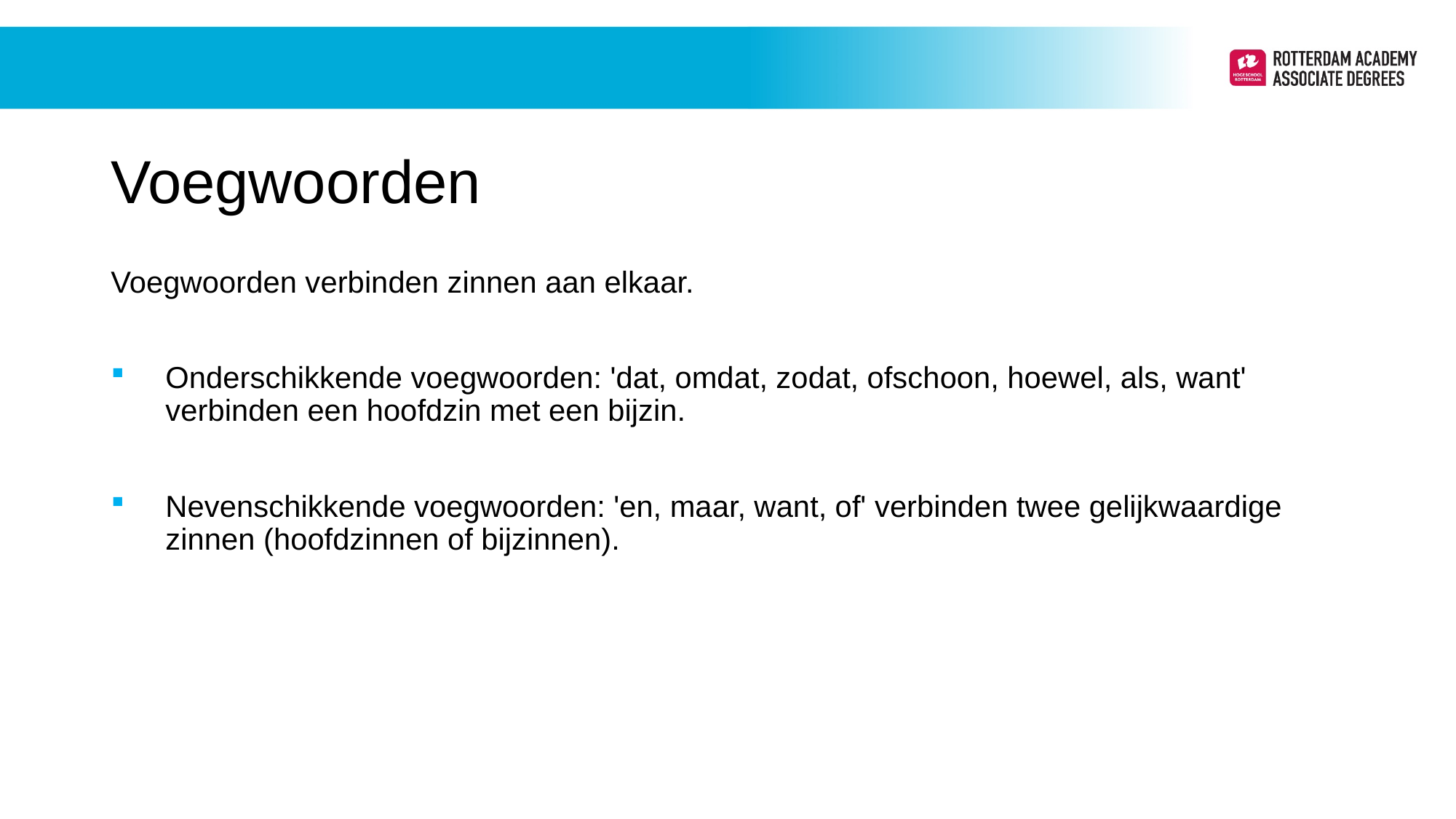

# Voegwoorden
Voegwoorden verbinden zinnen aan elkaar.

Onderschikkende voegwoorden: 'dat, omdat, zodat, ofschoon, hoewel, als, want' verbinden een hoofdzin met een bijzin.

Nevenschikkende voegwoorden: 'en, maar, want, of' verbinden twee gelijkwaardige zinnen (hoofdzinnen of bijzinnen).